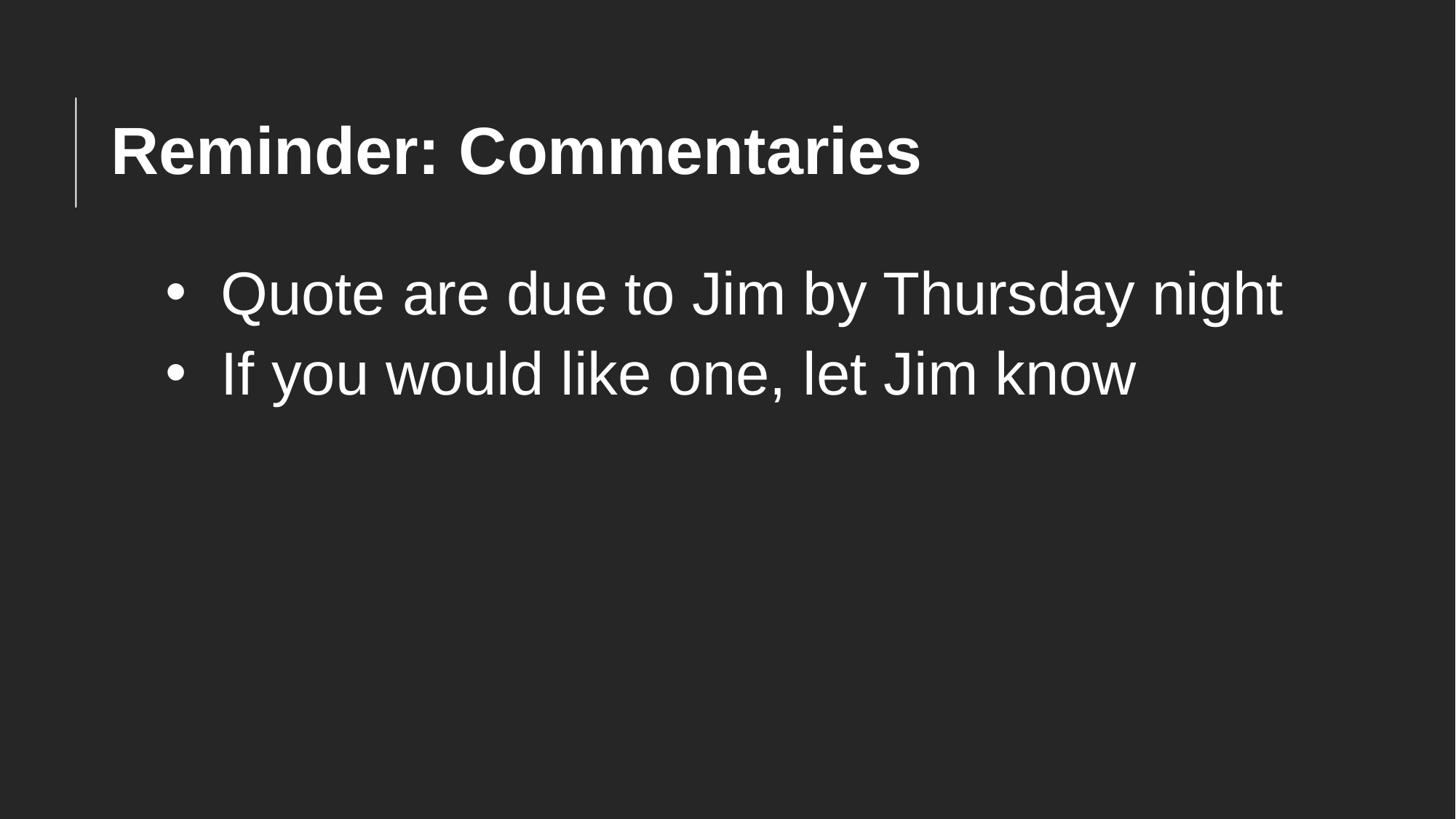

# Reminder: Commentaries
Quote are due to Jim by Thursday night
If you would like one, let Jim know